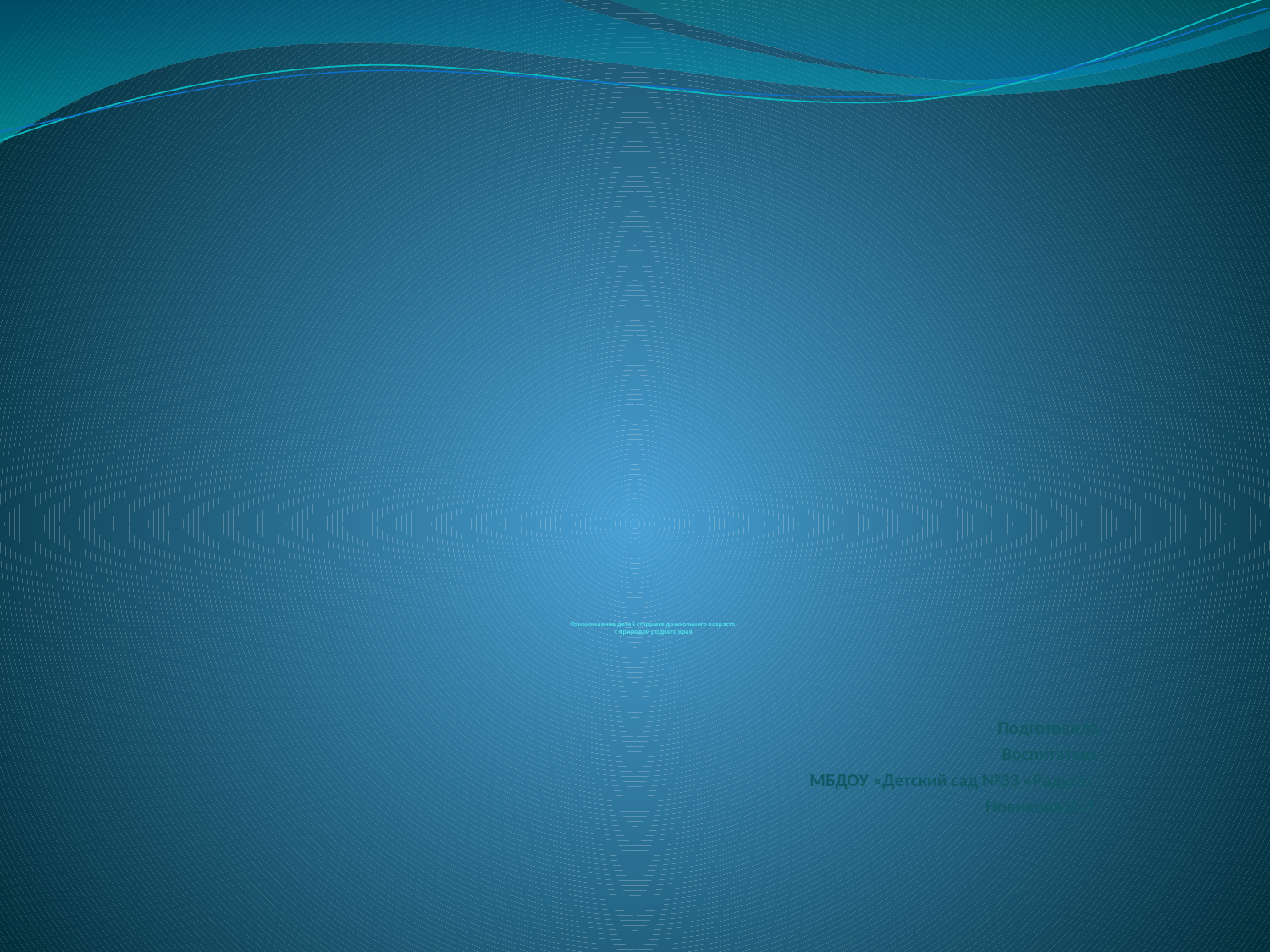

# Ознакомление детей старшего дошкольного возраста с природой родного края
Подготовила
Воспитатель
 МБДОУ «Детский сад №33 «Радуга»
Новикова И.И.